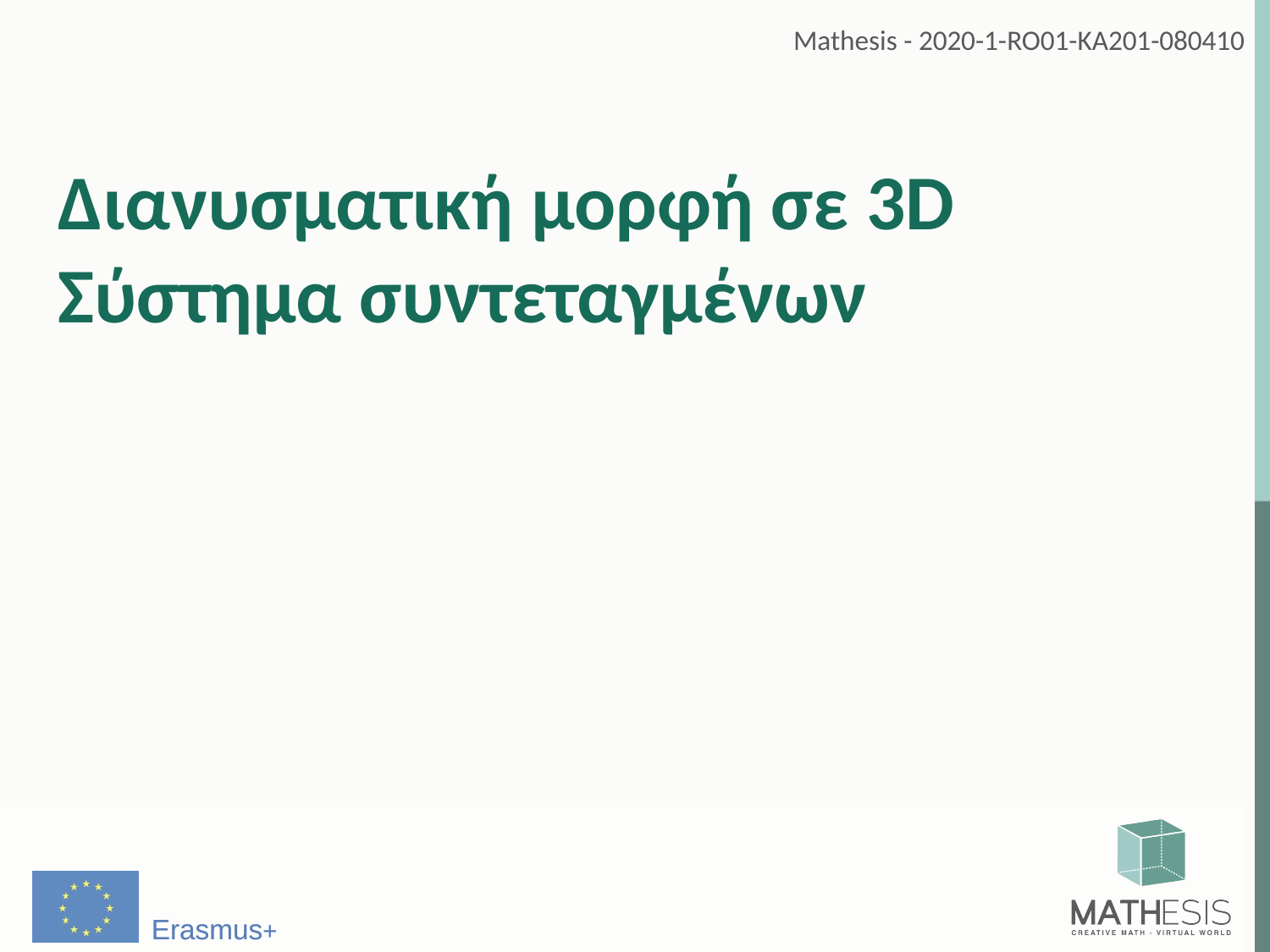

# Διανυσματική μορφή σε 3D
Σύστημα συντεταγμένων